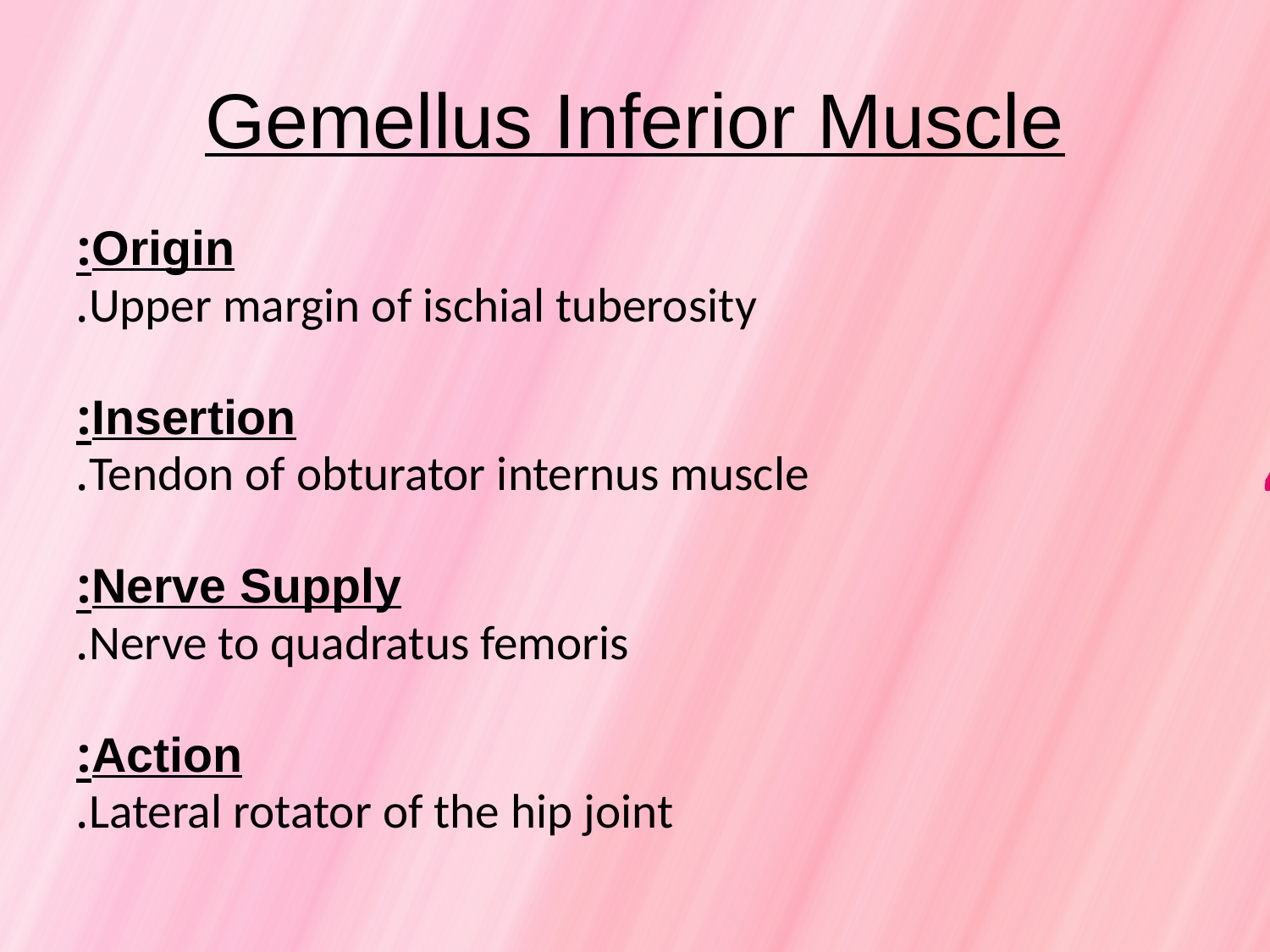

# Gemellus Inferior Muscle
Origin:
   Upper margin of ischial tuberosity.

Insertion:
   Tendon of obturator internus muscle.

Nerve Supply:
   Nerve to quadratus femoris.

Action:
Lateral rotator of the hip joint.